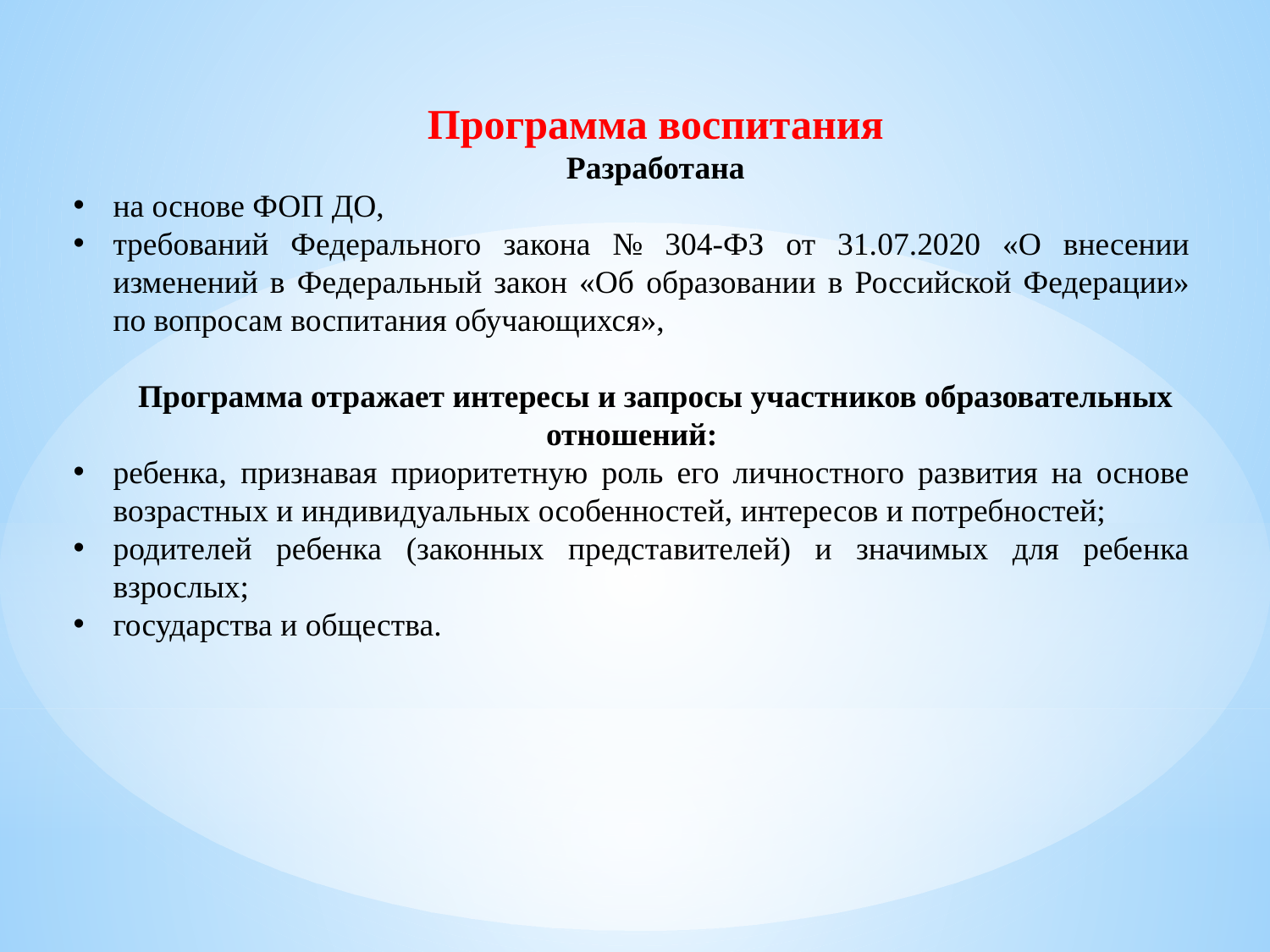

Программа воспитания
Разработана
на основе ФОП ДО,
требований Федерального закона № 304-ФЗ от 31.07.2020 «О внесении изменений в Федеральный закон «Об образовании в Российской Федерации» по вопросам воспитания обучающихся»,

Программа отражает интересы и запросы участников образовательных отношений:
ребенка, признавая приоритетную роль его личностного развития на основе возрастных и индивидуальных особенностей, интересов и потребностей;
родителей ребенка (законных представителей) и значимых для ребенка взрослых;
государства и общества.